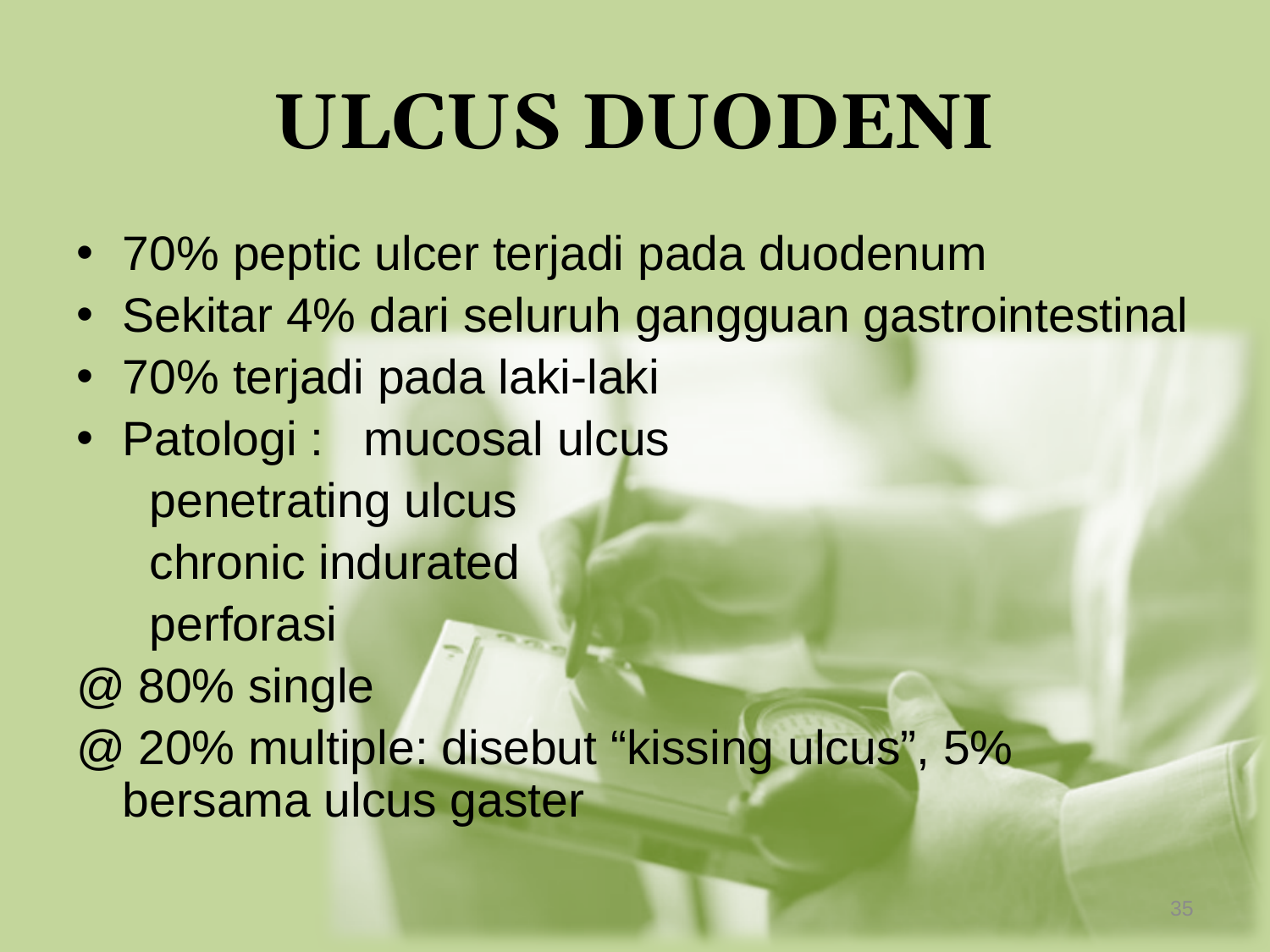

# ULCUS DUODENI
70% peptic ulcer terjadi pada duodenum
Sekitar 4% dari seluruh gangguan gastrointestinal
70% terjadi pada laki-laki
Patologi :   mucosal ulcus
			  penetrating ulcus
			  chronic indurated
			  perforasi
@ 80% single
@ 20% multiple: disebut “kissing ulcus”, 5% bersama ulcus gaster
35